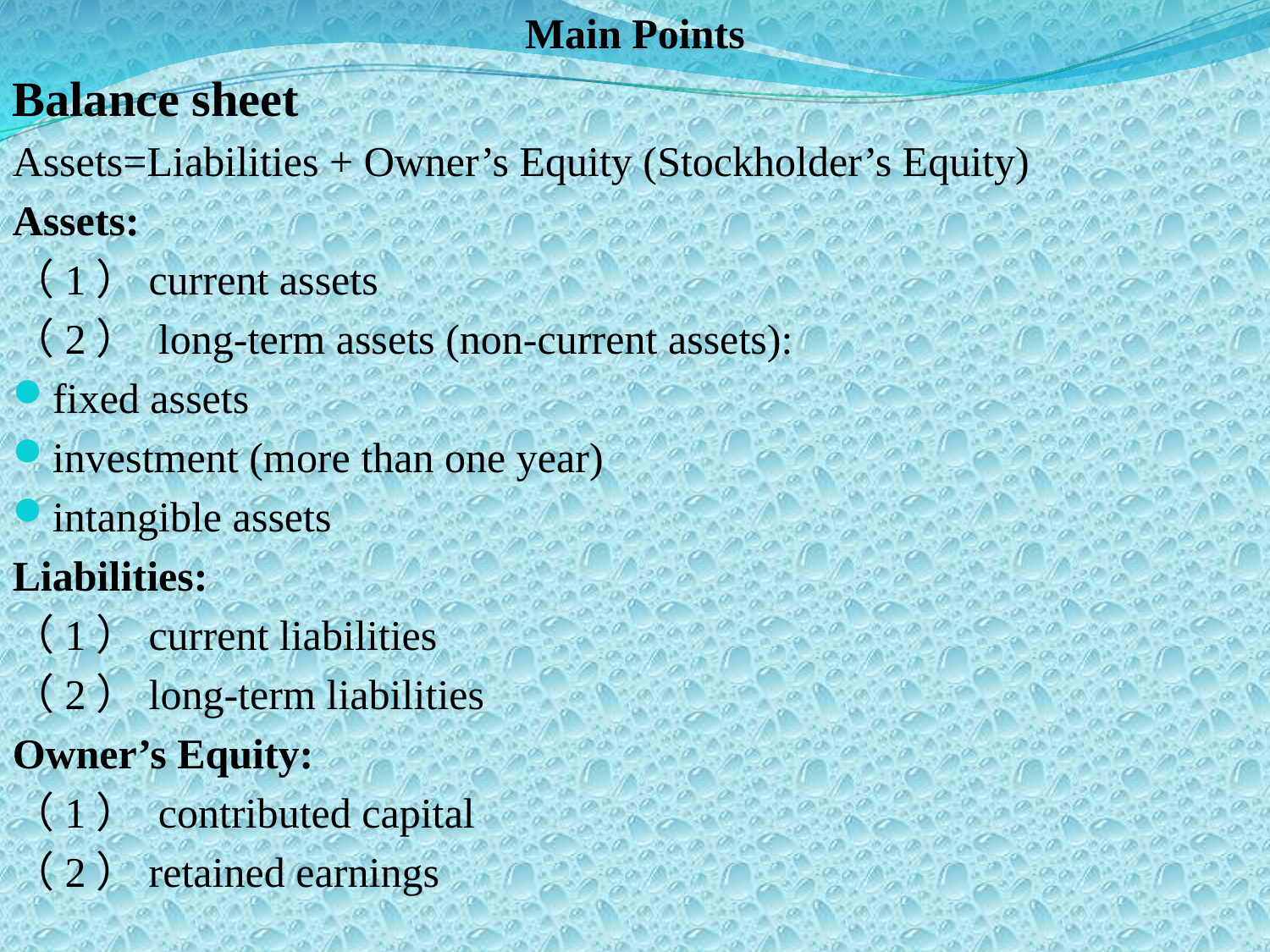

Main Points
Balance sheet
Assets=Liabilities + Owner’s Equity (Stockholder’s Equity)
Assets:
（1）current assets
（2） long-term assets (non-current assets):
fixed assets
investment (more than one year)
intangible assets
Liabilities:
（1）current liabilities
（2）long-term liabilities
Owner’s Equity:
（1） contributed capital
（2）retained earnings